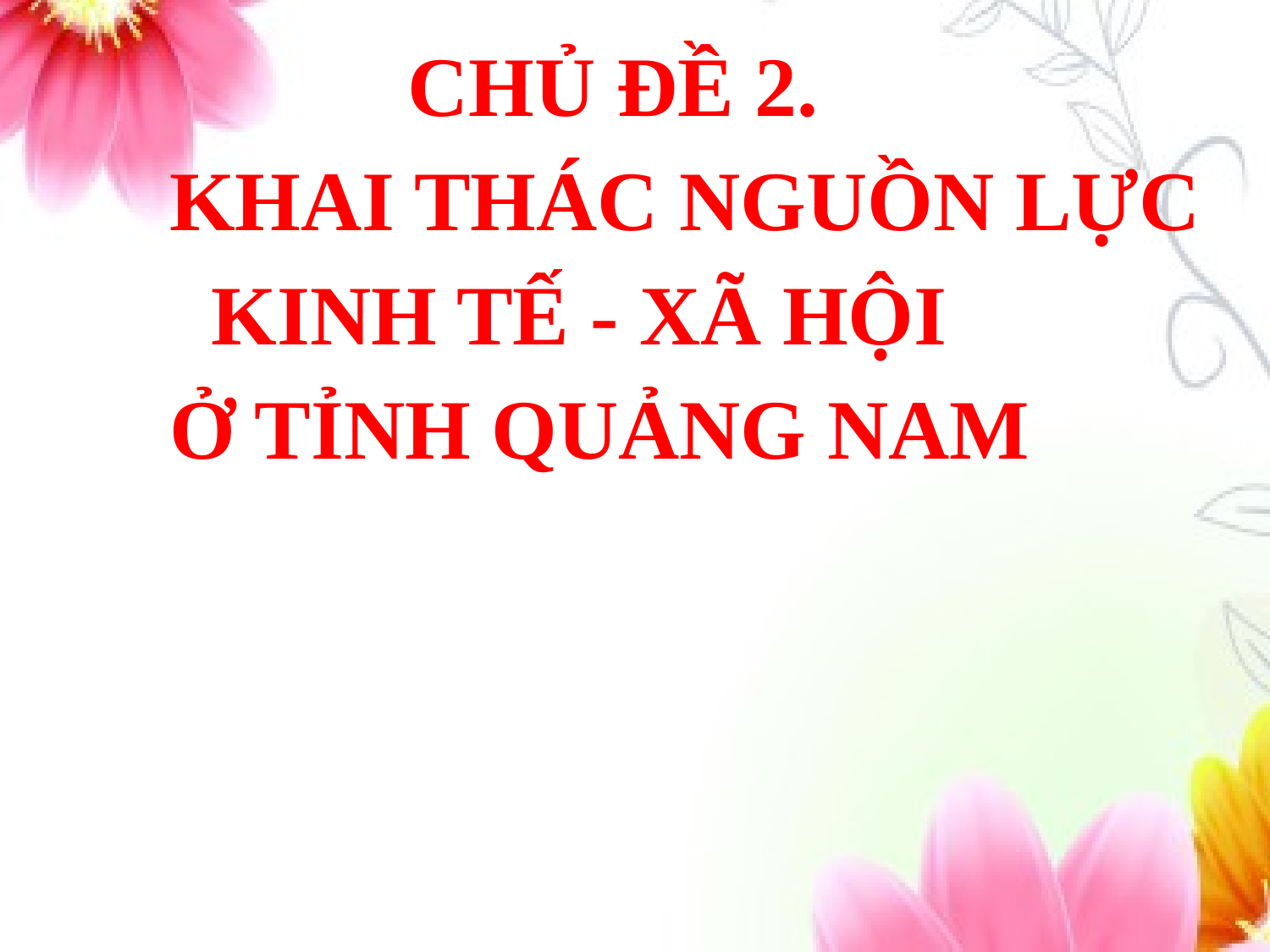

CHỦ ĐỀ 2.
      KHAI THÁC NGUỒN LỰC
        KINH TẾ - XÃ HỘI
      Ở TỈNH QUẢNG NAM